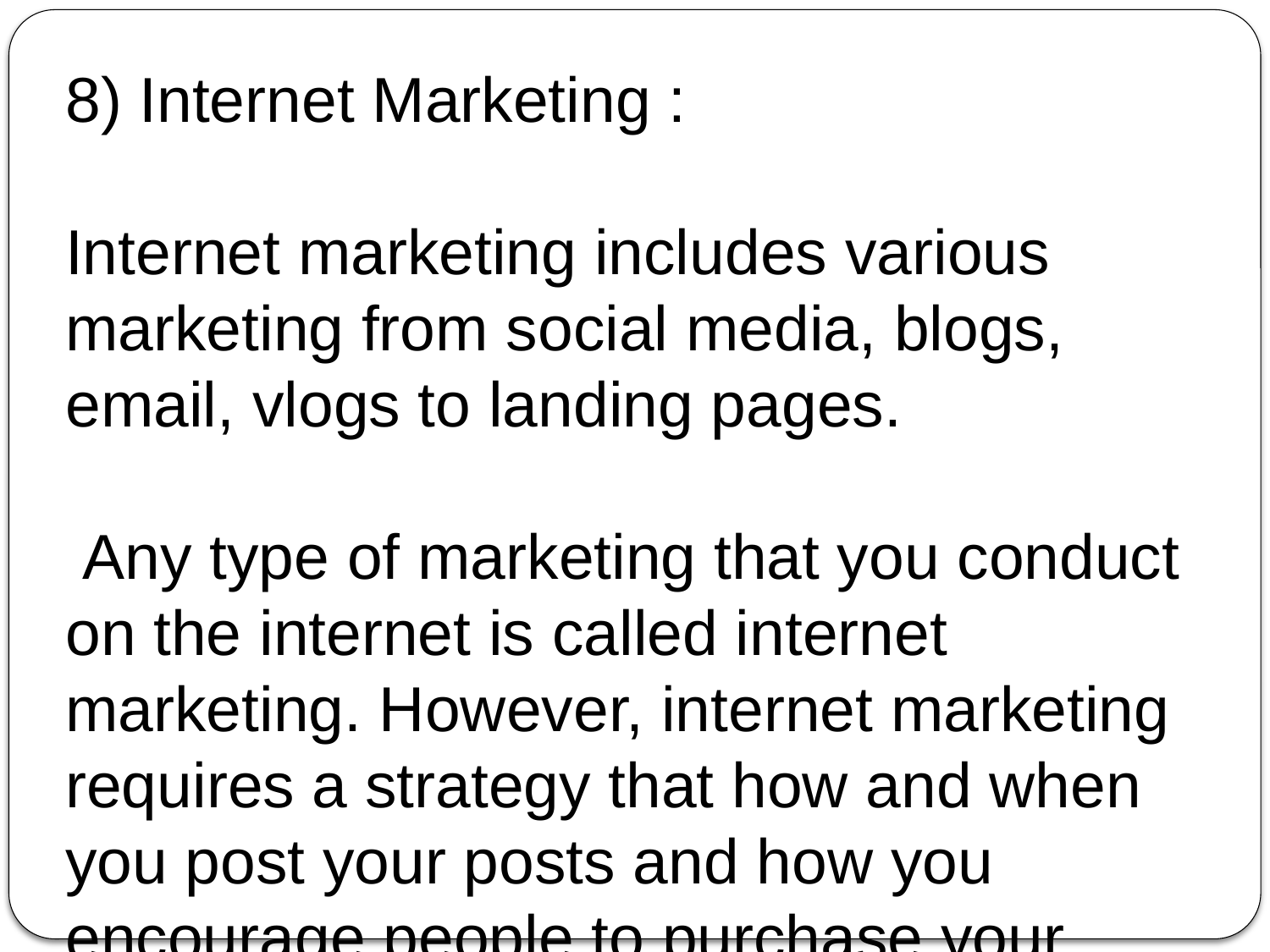

8) Internet Marketing :

Internet marketing includes various marketing from social media, blogs, email, vlogs to landing pages.

 Any type of marketing that you conduct on the internet is called internet marketing. However, internet marketing requires a strategy that how and when you post your posts and how you encourage people to purchase your product.